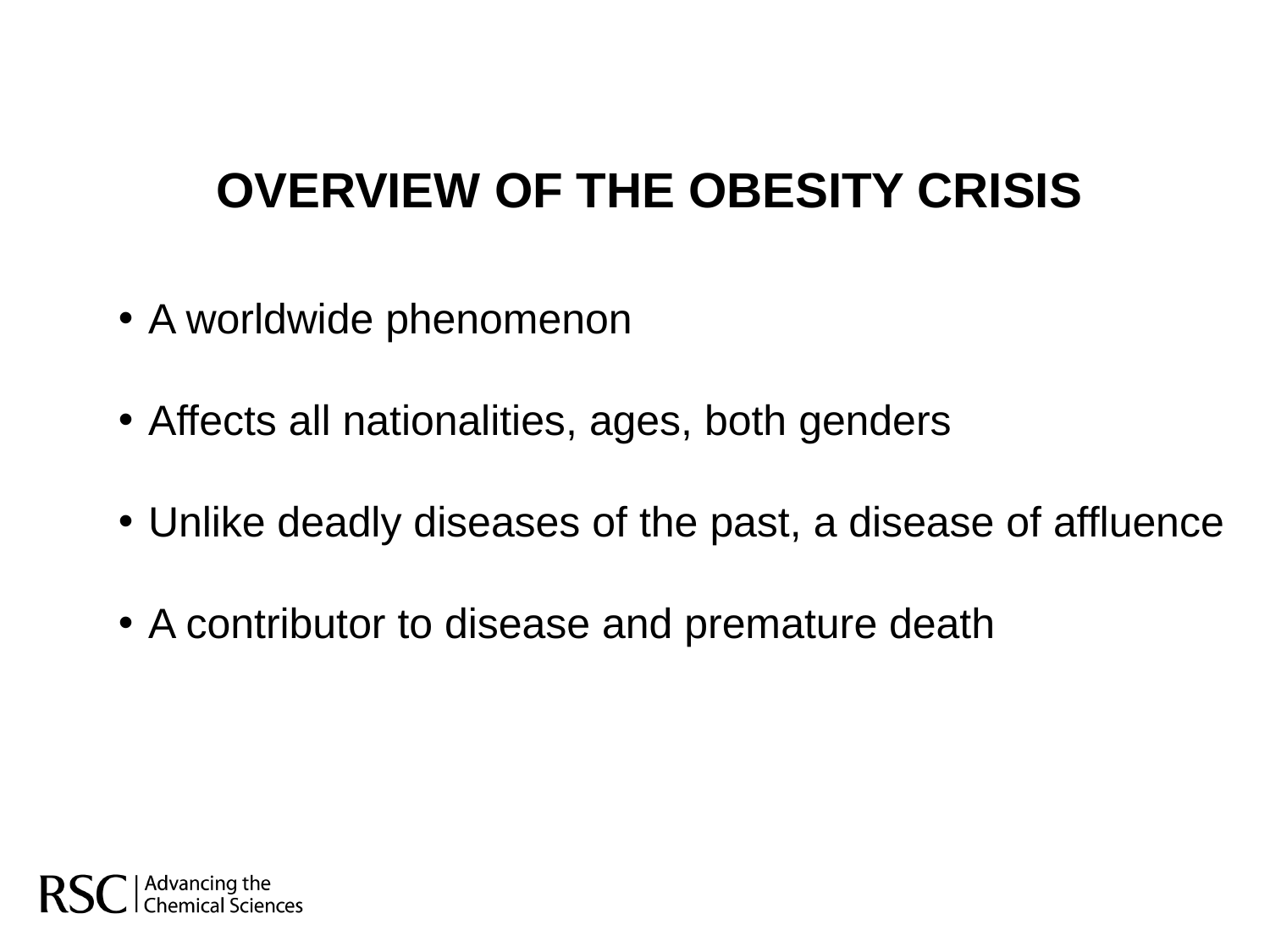

OVERVIEW OF THE OBESITY CRISIS
A worldwide phenomenon

Affects all nationalities, ages, both genders

Unlike deadly diseases of the past, a disease of affluence

A contributor to disease and premature death